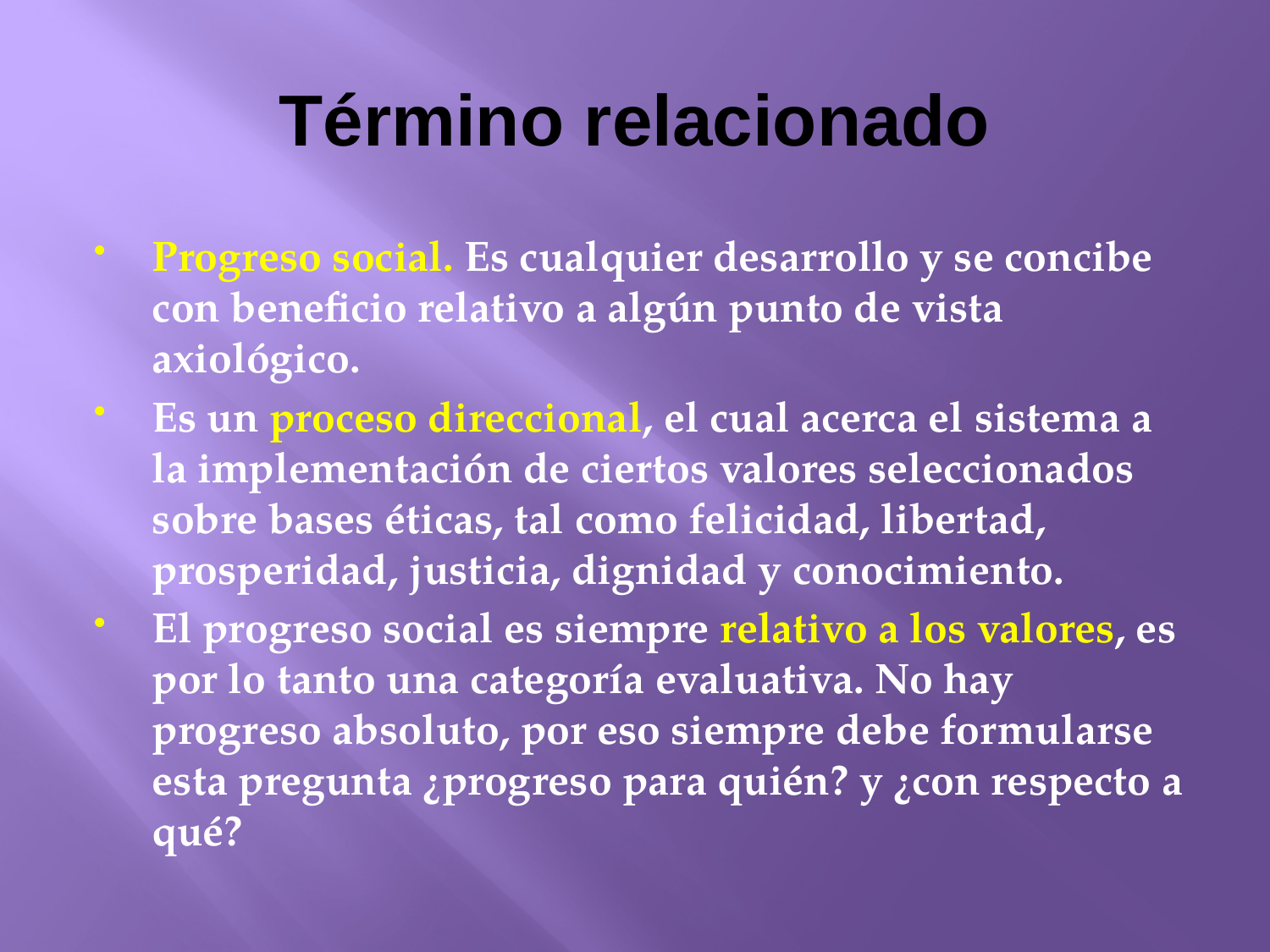

# Término relacionado
Progreso social. Es cualquier desarrollo y se concibe con beneficio relativo a algún punto de vista axiológico.
Es un proceso direccional, el cual acerca el sistema a la implementación de ciertos valores seleccionados sobre bases éticas, tal como felicidad, libertad, prosperidad, justicia, dignidad y conocimiento.
El progreso social es siempre relativo a los valores, es por lo tanto una categoría evaluativa. No hay progreso absoluto, por eso siempre debe formularse esta pregunta ¿progreso para quién? y ¿con respecto a qué?